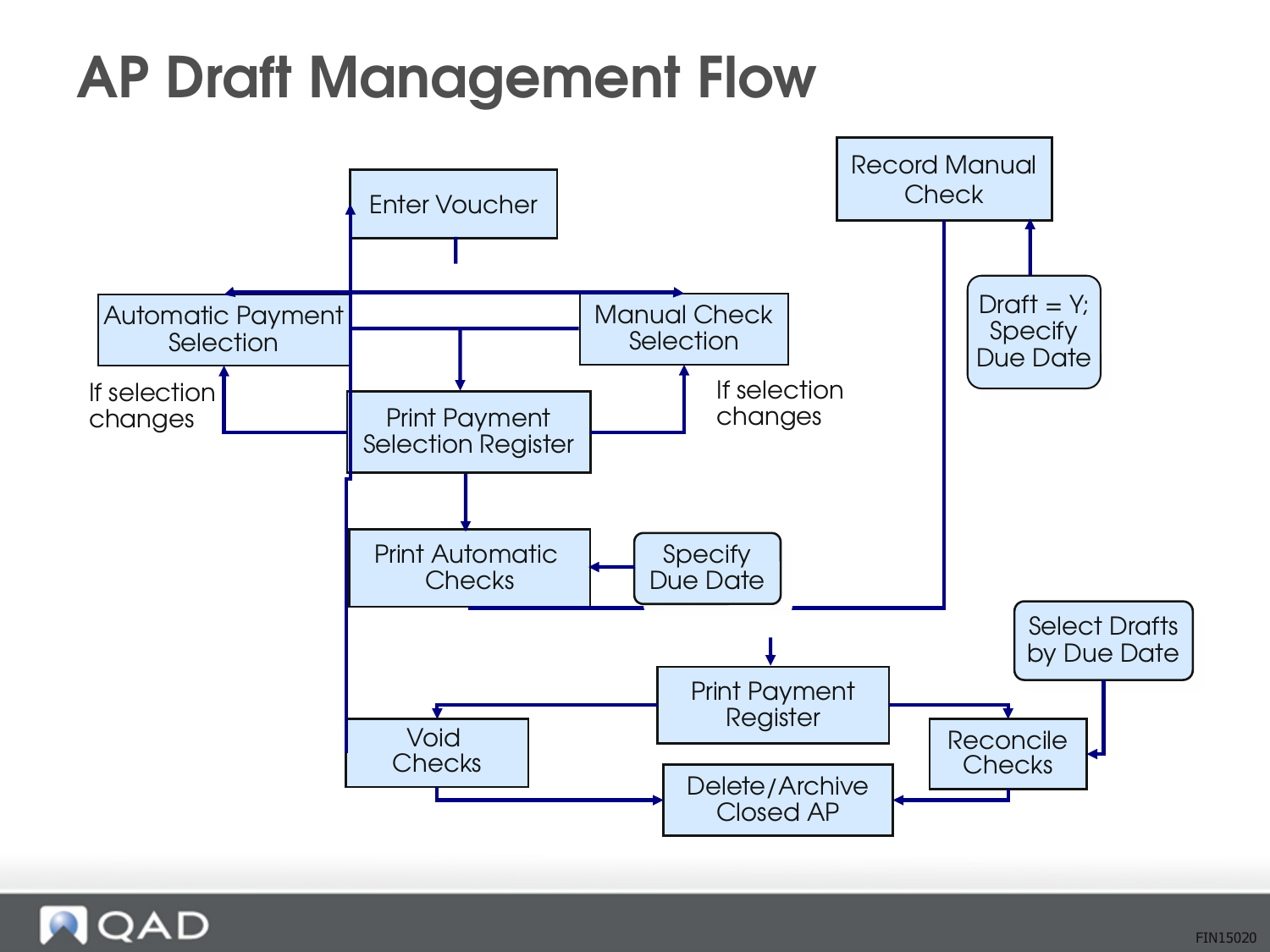

# AP Draft Management Flow
Record Manual
Check
Enter Voucher

Draft = Y;
Specify
Due Date
Manual Check
Selection
Automatic Payment
Selection

If selection
changes
If selection
changes
Print Payment
Selection Register

Print Automatic
Checks
Specify
Due Date

Select Drafts
by Due Date

Print Payment
Register
Void
Checks
Reconcile
Checks
Delete/Archive
Closed AP
FIN15020